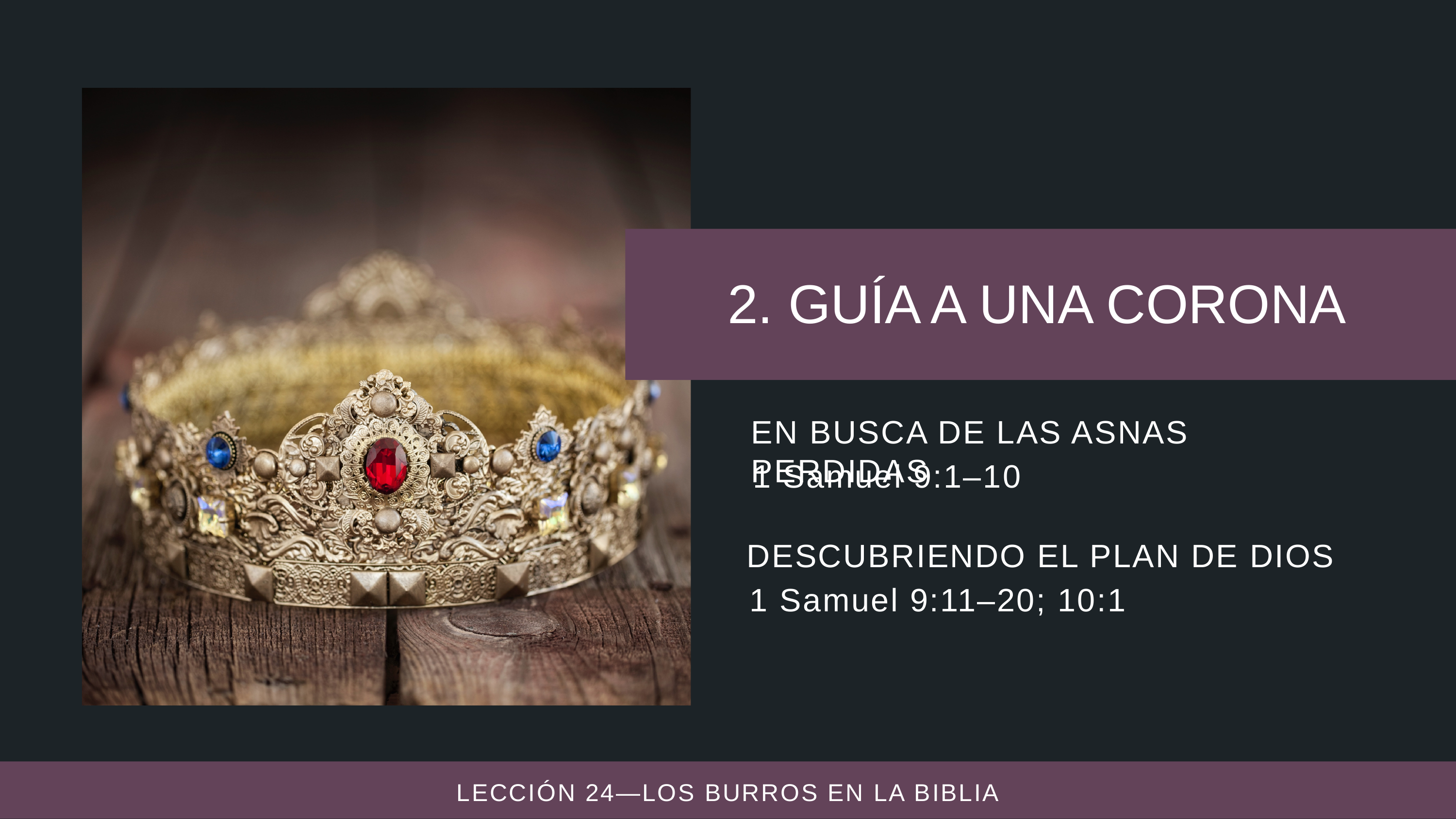

EN BUSCA DE LAS ASNAS PERDIDAS
1 Samuel 9:1–10
DESCUBRIENDO EL PLAN DE DIOS
1 Samuel 9:11–20; 10:1